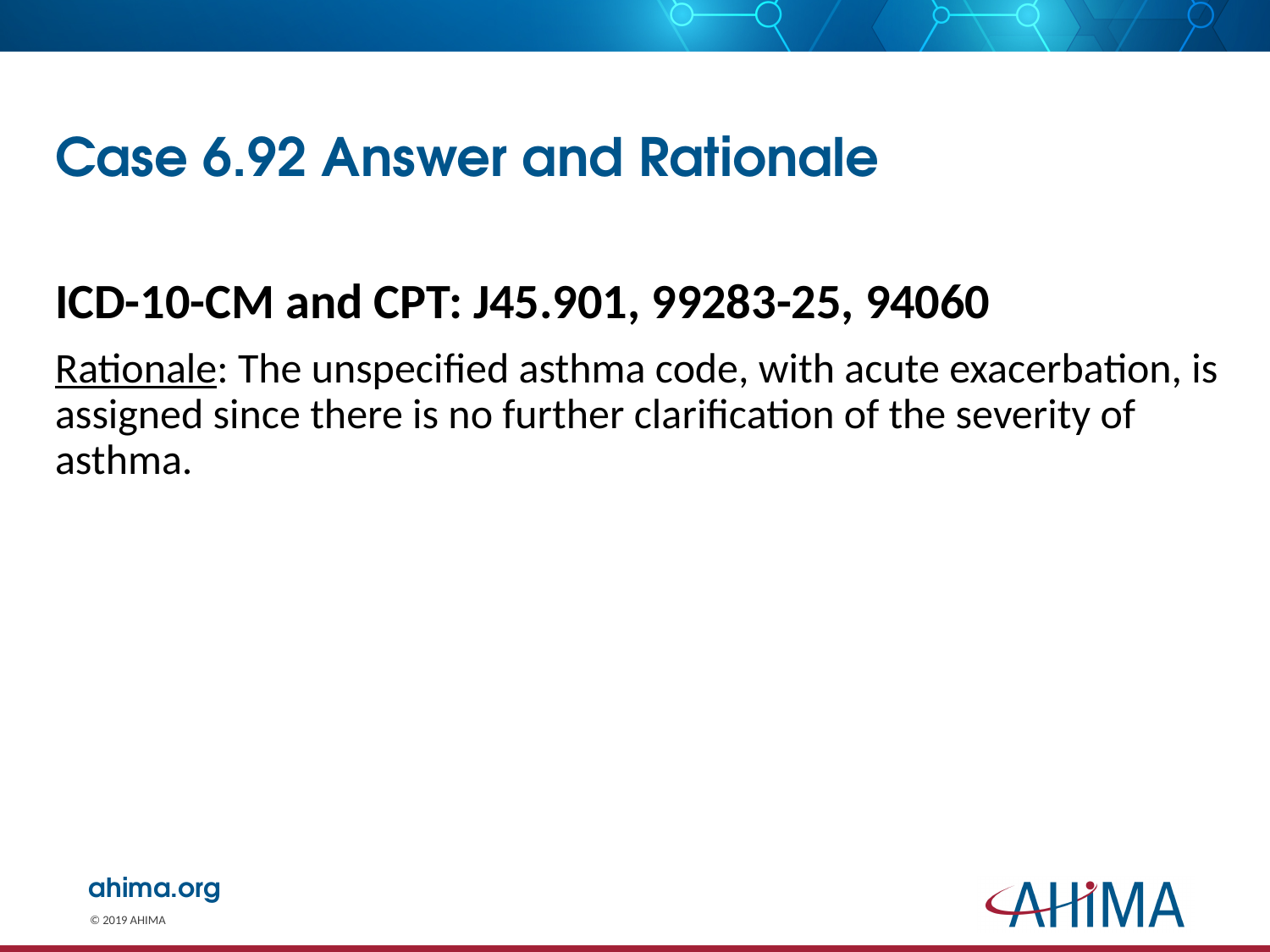

# Case 6.92 Answer and Rationale

ICD-10-CM and CPT: J45.901, 99283-25, 94060
Rationale: The unspecified asthma code, with acute exacerbation, is assigned since there is no further clarification of the severity of asthma.